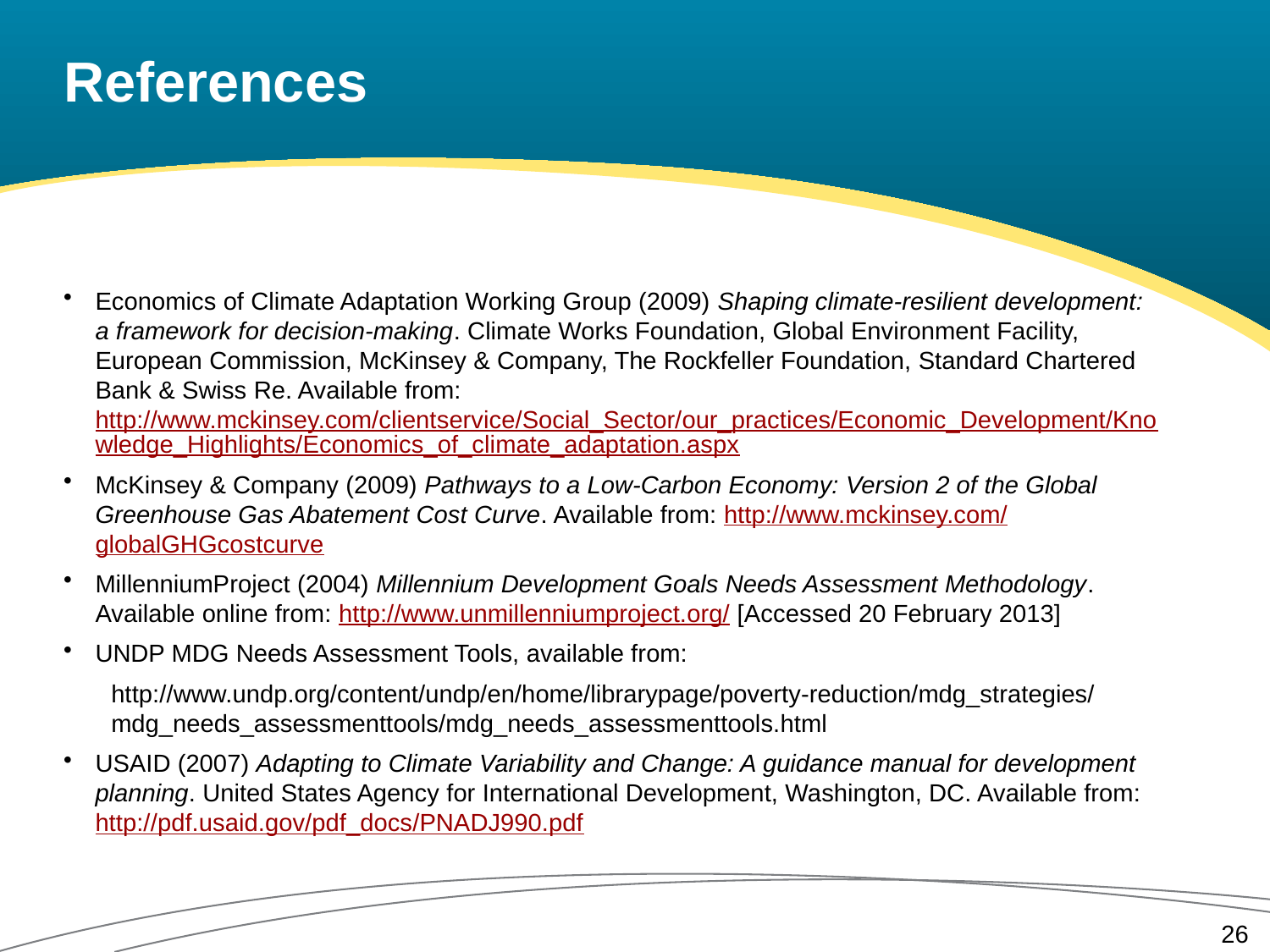

# References
Economics of Climate Adaptation Working Group (2009) Shaping climate-resilient development:
a framework for decision-making. Climate Works Foundation, Global Environment Facility, European Commission, McKinsey & Company, The Rockfeller Foundation, Standard Chartered Bank & Swiss Re. Available from: http://www.mckinsey.com/clientservice/Social_Sector/our_practices/Economic_Development/Knowledge_Highlights/Economics_of_climate_adaptation.aspx
McKinsey & Company (2009) Pathways to a Low-Carbon Economy: Version 2 of the Global Greenhouse Gas Abatement Cost Curve. Available from: http://www.mckinsey.com/globalGHGcostcurve
MillenniumProject (2004) Millennium Development Goals Needs Assessment Methodology. Available online from: http://www.unmillenniumproject.org/ [Accessed 20 February 2013]
UNDP MDG Needs Assessment Tools, available from:
http://www.undp.org/content/undp/en/home/librarypage/poverty-reduction/mdg_strategies/mdg_needs_assessmenttools/mdg_needs_assessmenttools.html
USAID (2007) Adapting to Climate Variability and Change: A guidance manual for development planning. United States Agency for International Development, Washington, DC. Available from: http://pdf.usaid.gov/pdf_docs/PNADJ990.pdf
26